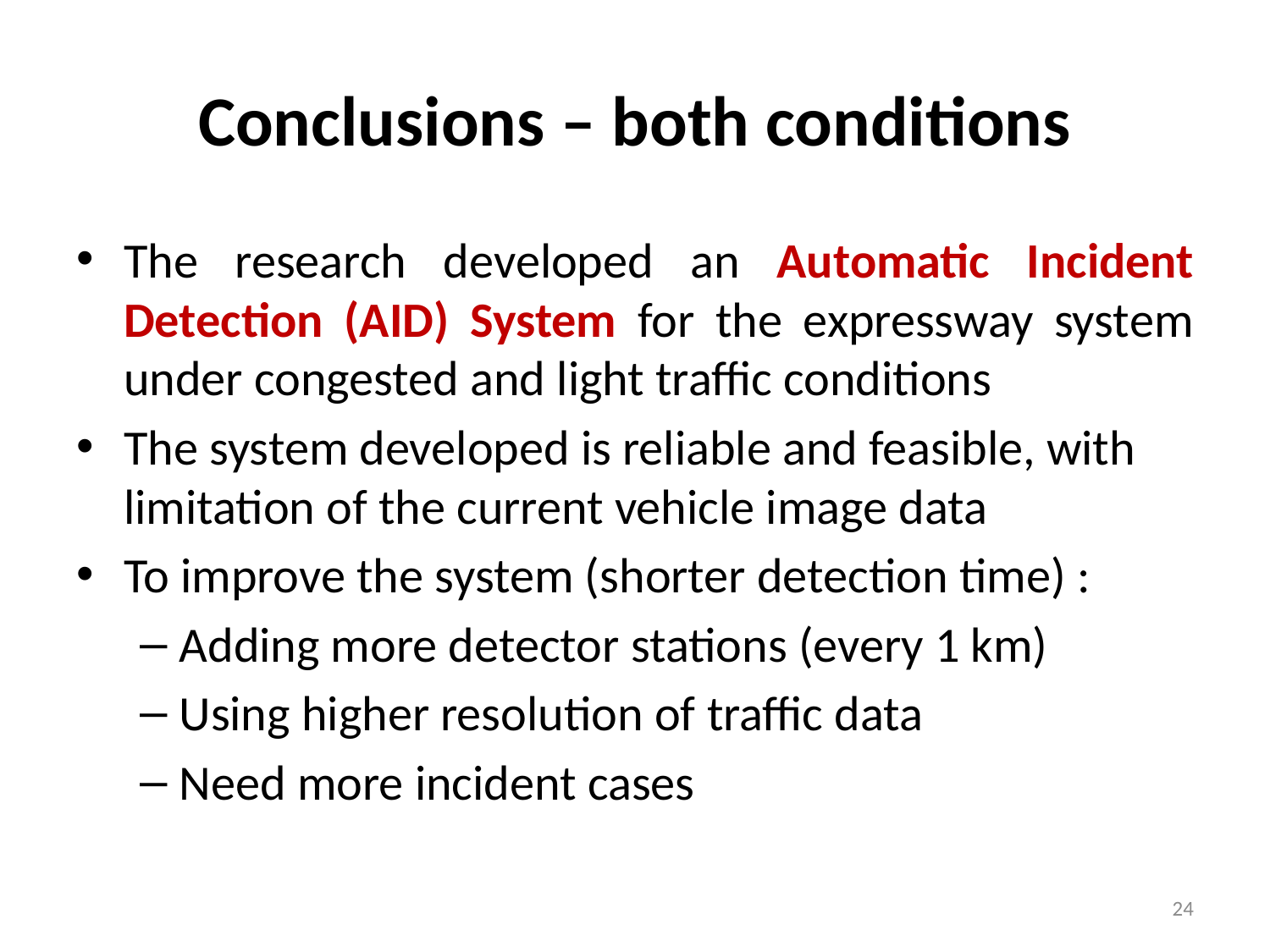

# Conclusions – both conditions
The research developed an Automatic Incident Detection (AID) System for the expressway system under congested and light traffic conditions
The system developed is reliable and feasible, with limitation of the current vehicle image data
To improve the system (shorter detection time) :
Adding more detector stations (every 1 km)
Using higher resolution of traffic data
Need more incident cases

24